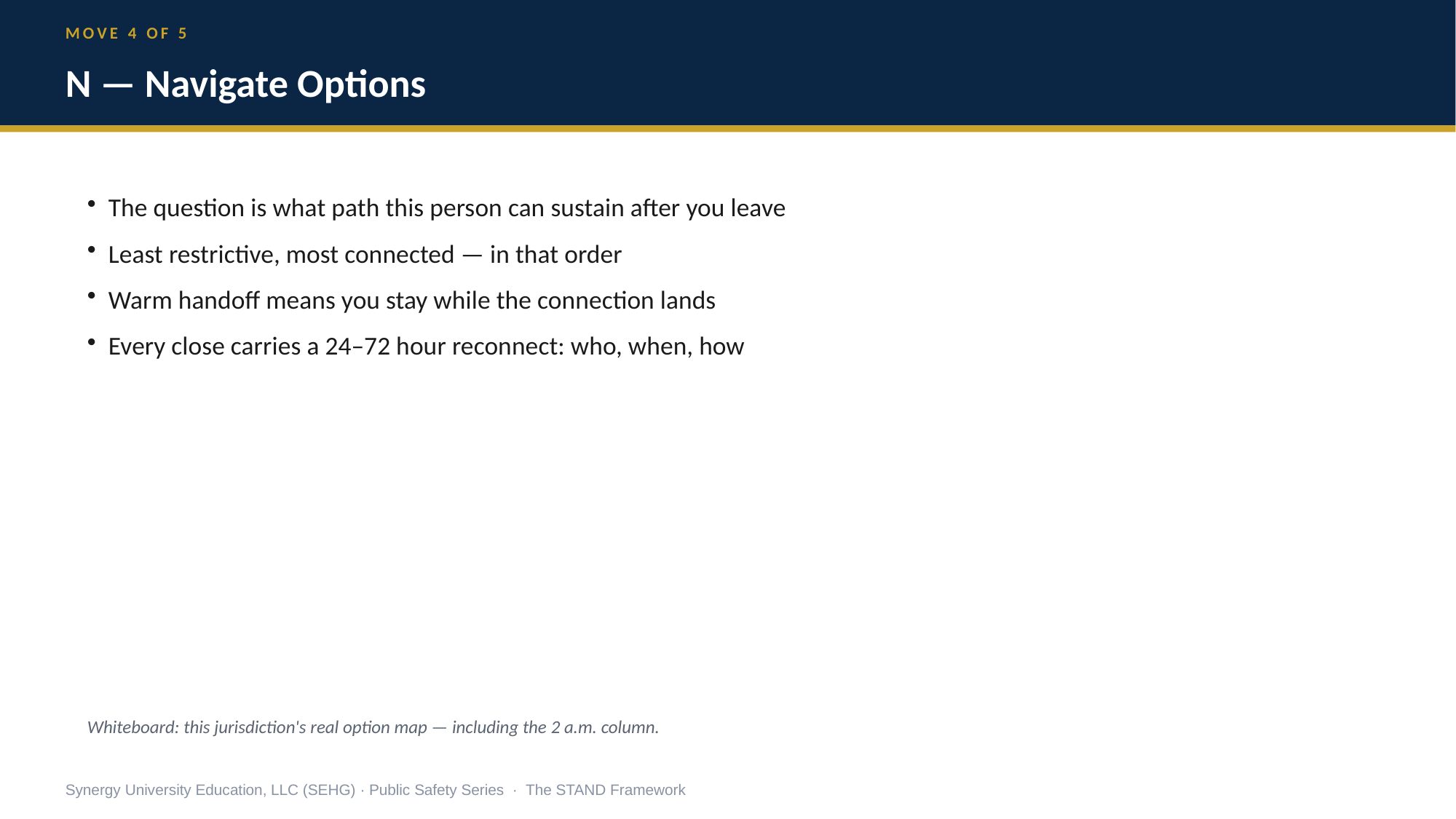

MOVE 4 OF 5
N — Navigate Options

The question is what path this person can sustain after you leave
Least restrictive, most connected — in that order
Warm handoff means you stay while the connection lands
Every close carries a 24–72 hour reconnect: who, when, how
Whiteboard: this jurisdiction's real option map — including the 2 a.m. column.
Synergy University Education, LLC (SEHG) · Public Safety Series  ·  The STAND Framework